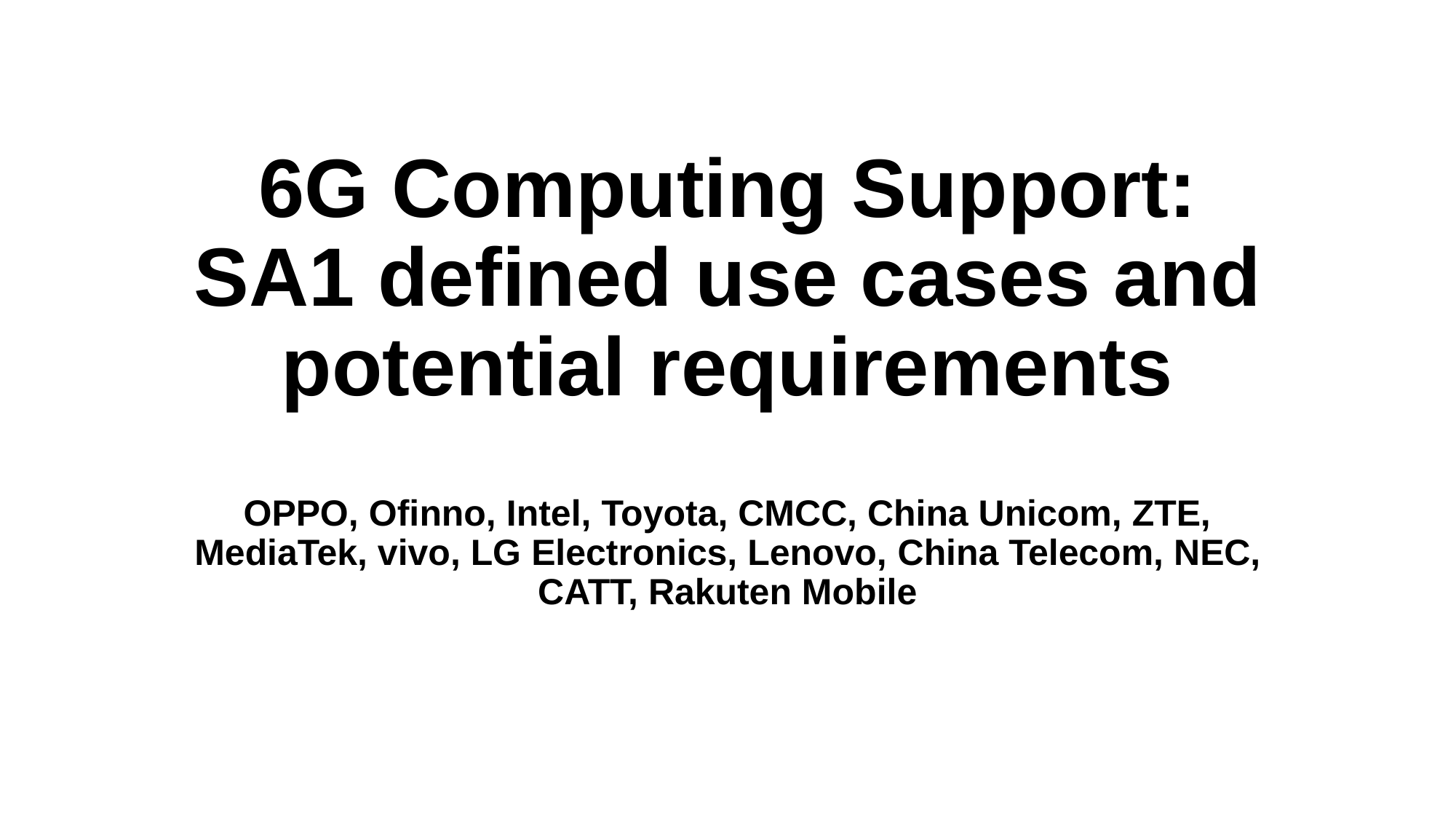

# 6G Computing Support: SA1 defined use cases and potential requirements

OPPO, Ofinno, Intel, Toyota, CMCC, China Unicom, ZTE, MediaTek, vivo, LG Electronics, Lenovo, China Telecom, NEC, CATT, Rakuten Mobile